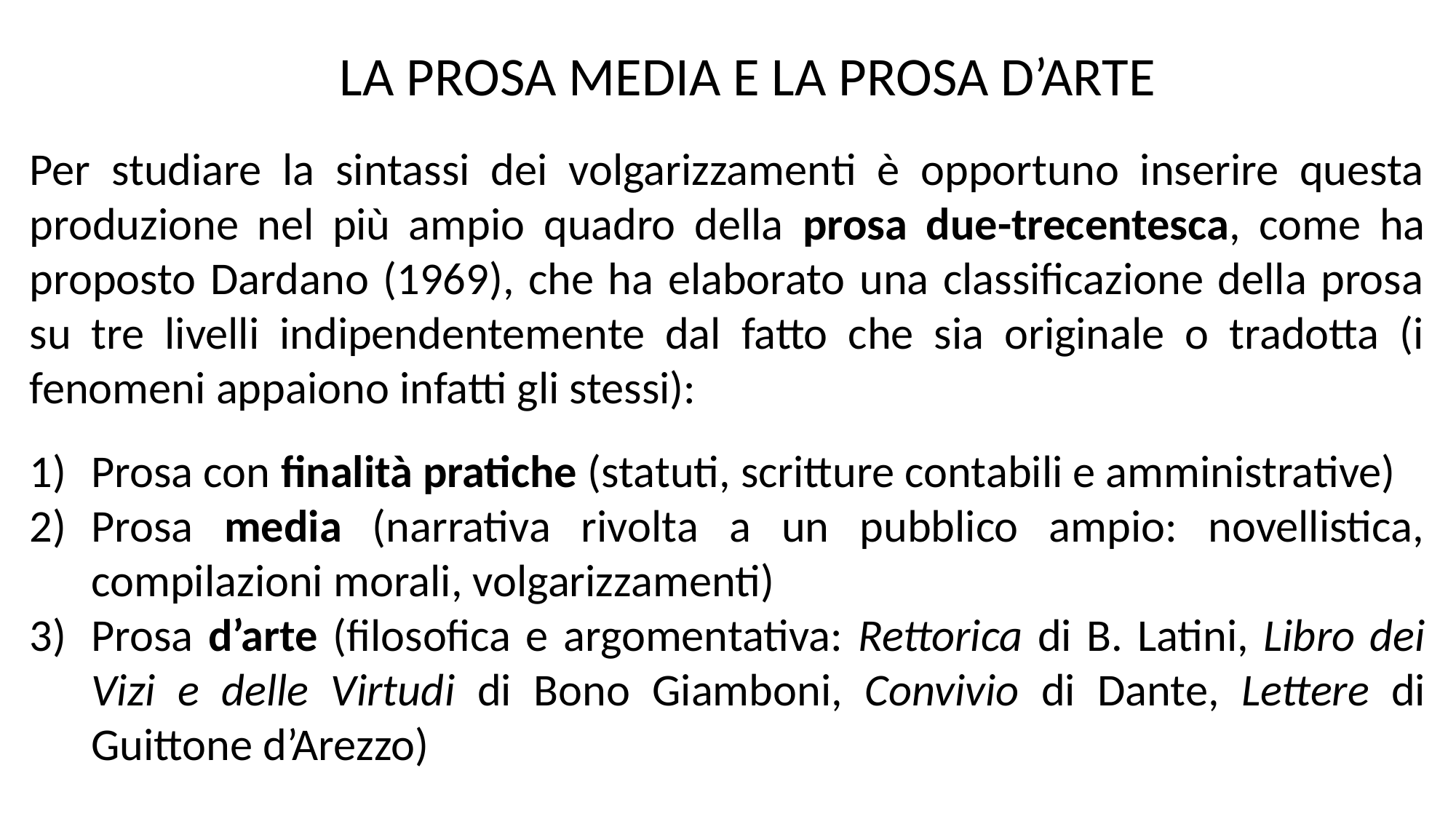

LA PROSA MEDIA E LA PROSA D’ARTE
Per studiare la sintassi dei volgarizzamenti è opportuno inserire questa produzione nel più ampio quadro della prosa due-trecentesca, come ha proposto Dardano (1969), che ha elaborato una classificazione della prosa su tre livelli indipendentemente dal fatto che sia originale o tradotta (i fenomeni appaiono infatti gli stessi):

Prosa con finalità pratiche (statuti, scritture contabili e amministrative)
Prosa media (narrativa rivolta a un pubblico ampio: novellistica, compilazioni morali, volgarizzamenti)
Prosa d’arte (filosofica e argomentativa: Rettorica di B. Latini, Libro dei Vizi e delle Virtudi di Bono Giamboni, Convivio di Dante, Lettere di Guittone d’Arezzo)